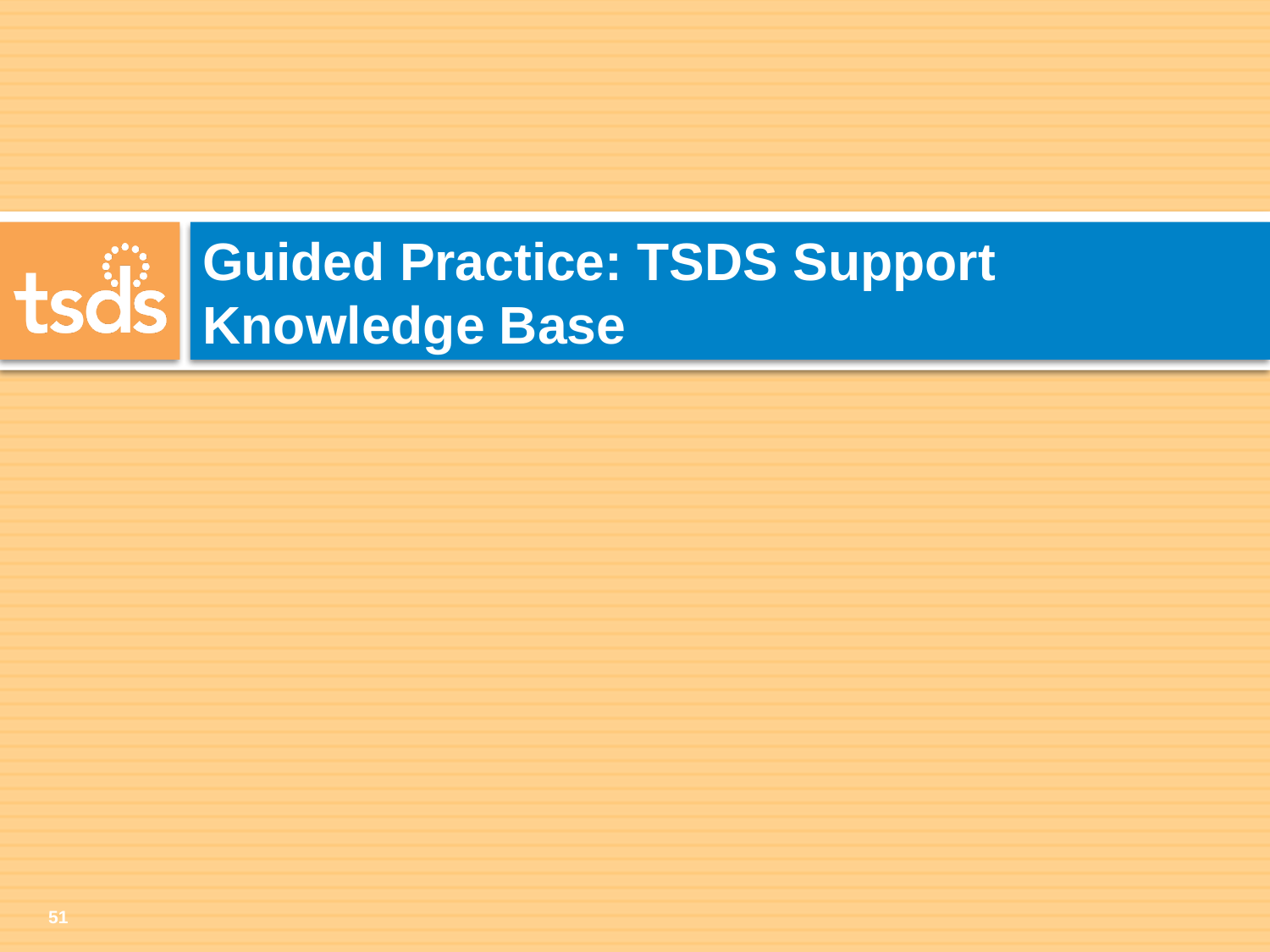

# Guided Practice: TSDS Support Knowledge Base
51